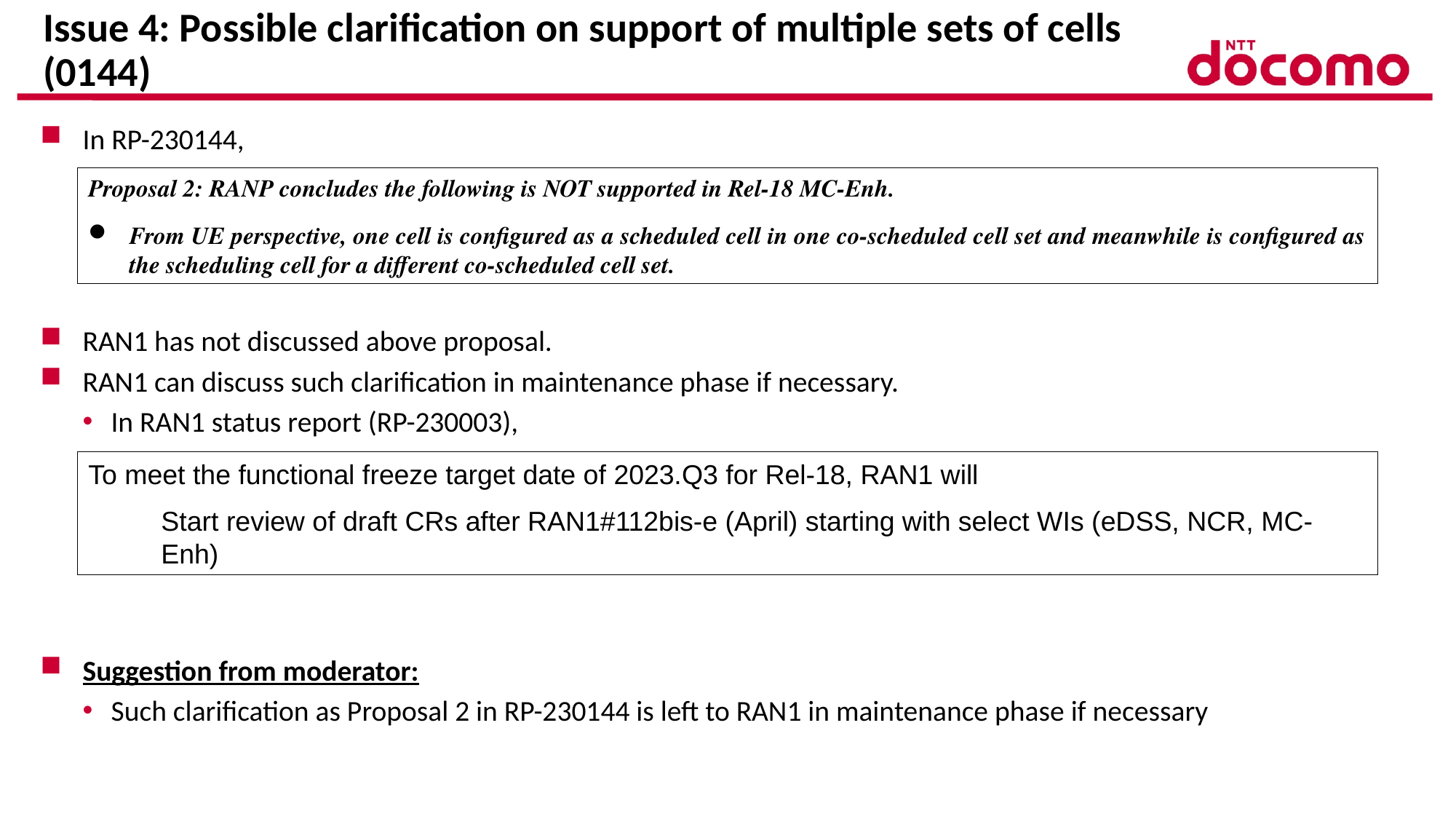

# Issue 4: Possible clarification on support of multiple sets of cells (0144)
In RP-230144,

RAN1 has not discussed above proposal.
RAN1 can discuss such clarification in maintenance phase if necessary.
In RAN1 status report (RP-230003),

Suggestion from moderator:
Such clarification as Proposal 2 in RP-230144 is left to RAN1 in maintenance phase if necessary

Proposal 2: RANP concludes the following is NOT supported in Rel-18 MC-Enh.
From UE perspective, one cell is configured as a scheduled cell in one co-scheduled cell set and meanwhile is configured as the scheduling cell for a different co-scheduled cell set.
To meet the functional freeze target date of 2023.Q3 for Rel-18, RAN1 will
Start review of draft CRs after RAN1#112bis-e (April) starting with select WIs (eDSS, NCR, MC-Enh)